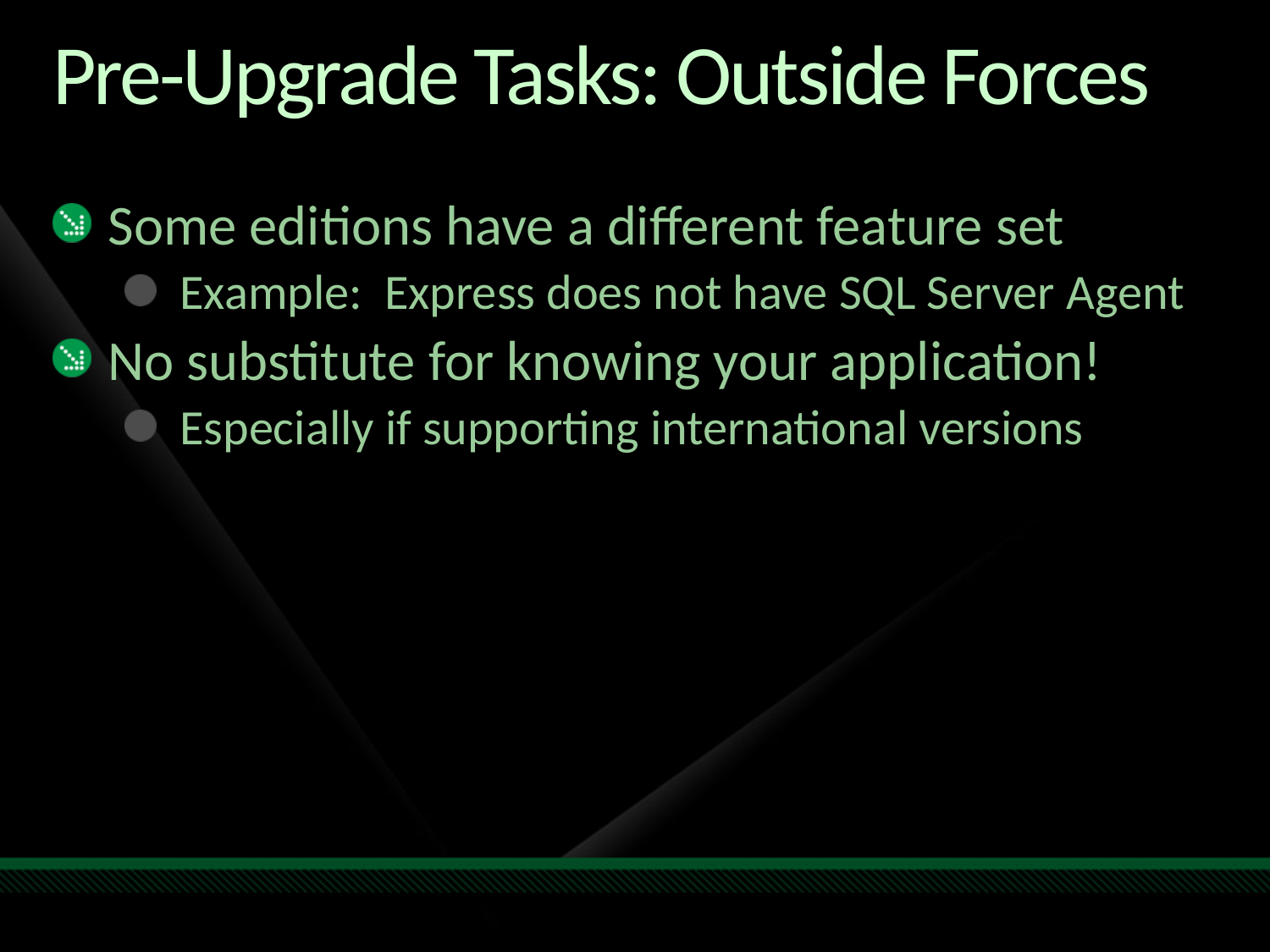

# Pre-Upgrade Tasks: Outside Forces
Some editions have a different feature set
Example:  Express does not have SQL Server Agent
No substitute for knowing your application!
Especially if supporting international versions